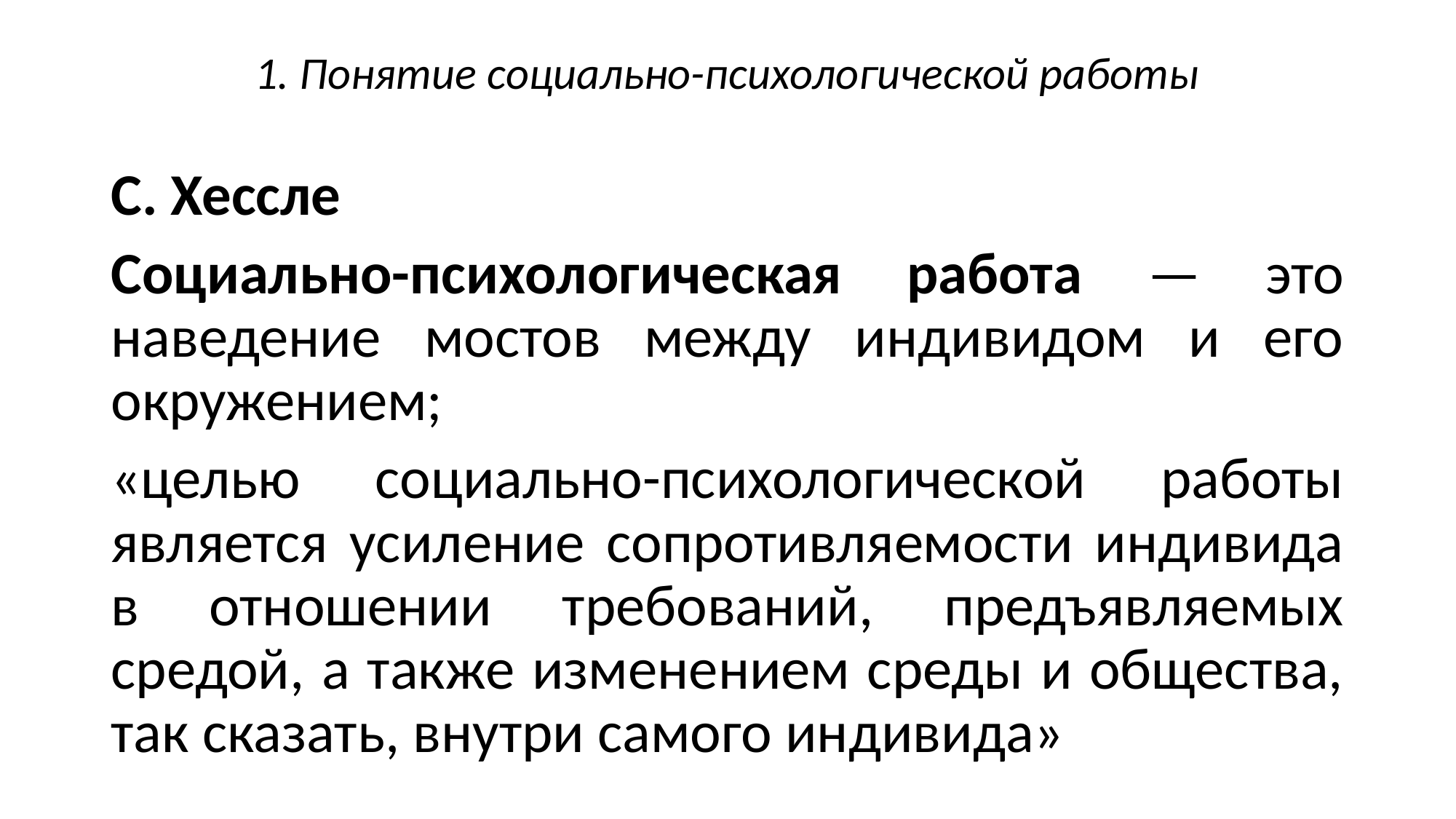

# 1. Понятие социально-психологической работы
С. Хессле
Социально-психологическая работа — это наведение мостов между индивидом и его окружением;
«целью социально-психологической работы является усиление сопротивляемости индивида в отношении требований, предъявляемых средой, а также изменением среды и общества, так сказать, внутри самого индивида»